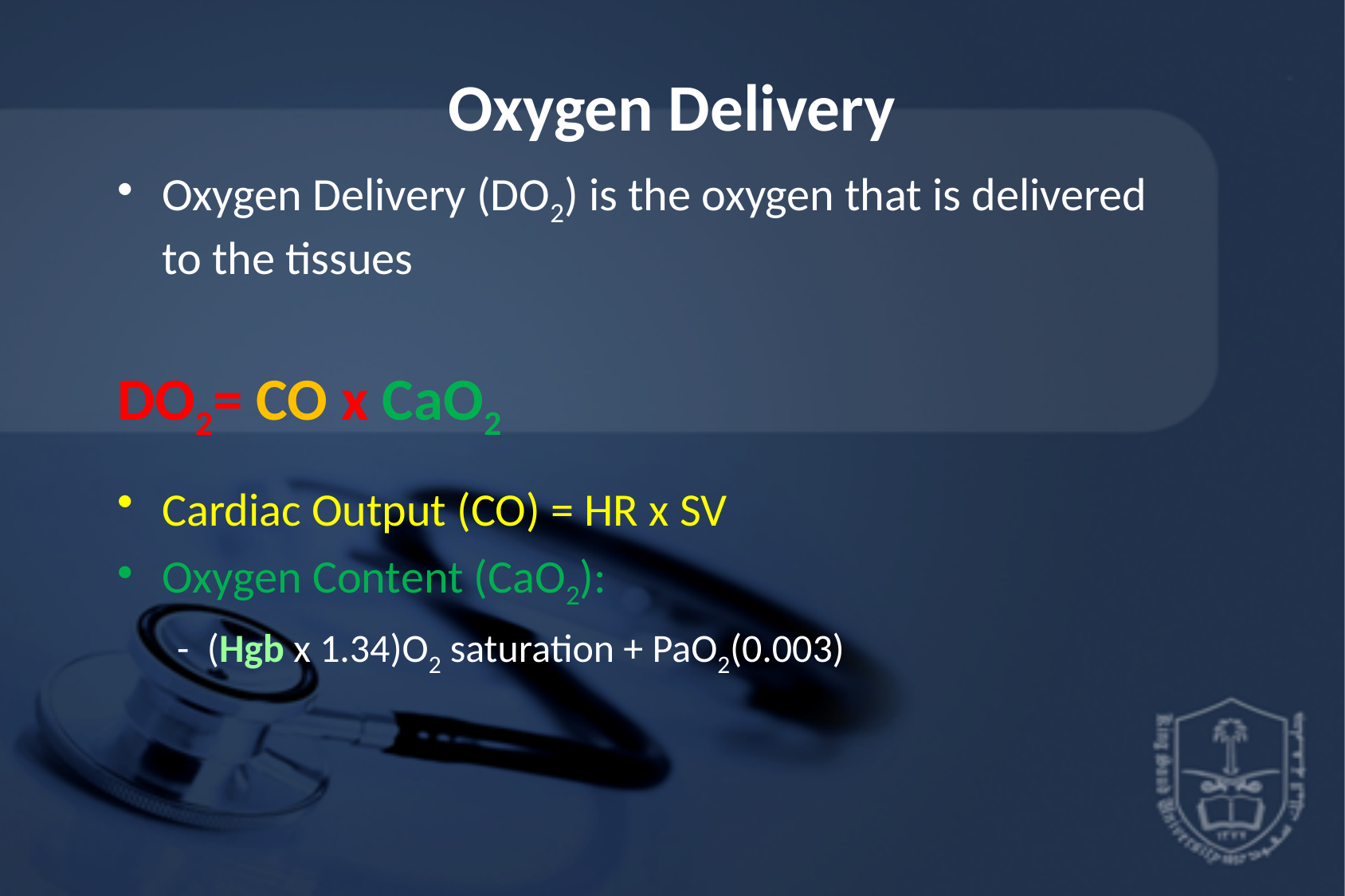

# Oxygen Delivery
Oxygen Delivery (DO2) is the oxygen that is delivered to the tissues

DO2= CO x CaO2
Cardiac Output (CO) = HR x SV
Oxygen Content (CaO2):
-  (Hgb x 1.34)O2 saturation + PaO2(0.003)